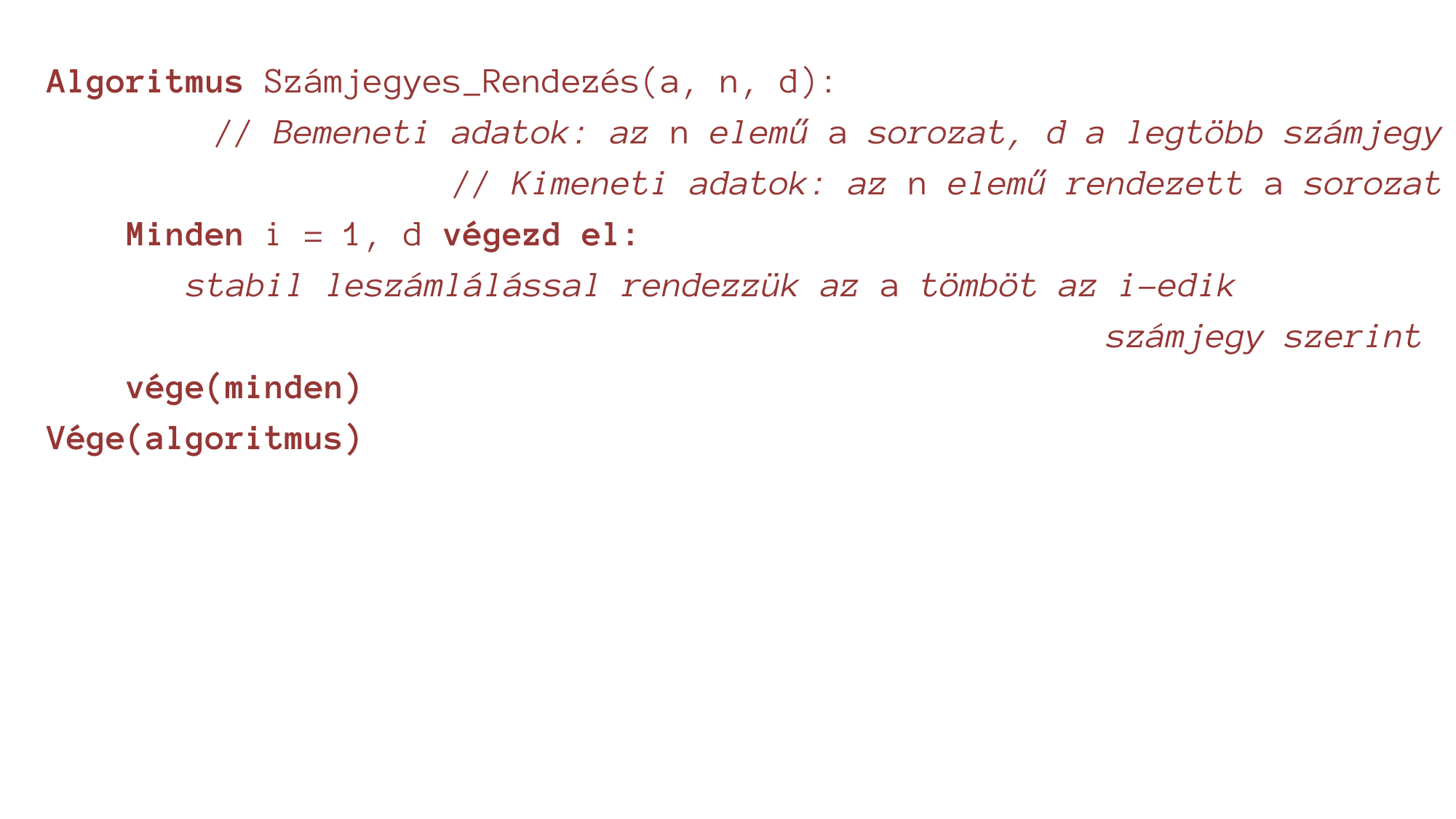

Algoritmus Számjegyes_Rendezés(a, n, d):
// Bemeneti adatok: az n elemű a sorozat, d a legtöbb számjegy
                   // Kimeneti adatok: az n elemű rendezett a sorozat
    Minden i = 1, d végezd el:
  	     stabil leszámlálással rendezzük az a tömböt az i-edik
										számjegy szerint
    vége(minden)
Vége(algoritmus)